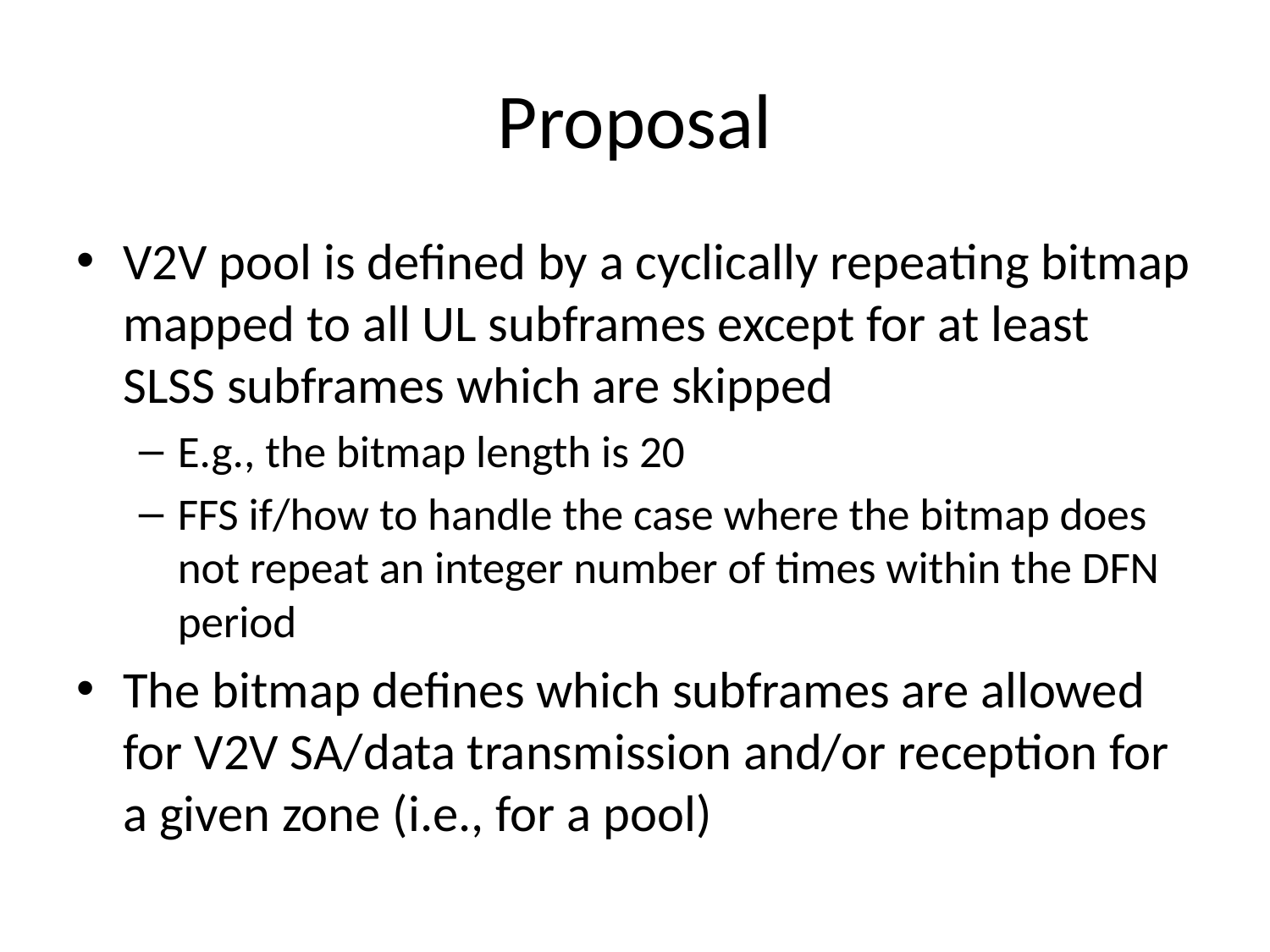

# Proposal
V2V pool is defined by a cyclically repeating bitmap mapped to all UL subframes except for at least SLSS subframes which are skipped
E.g., the bitmap length is 20
FFS if/how to handle the case where the bitmap does not repeat an integer number of times within the DFN period
The bitmap defines which subframes are allowed for V2V SA/data transmission and/or reception for a given zone (i.e., for a pool)